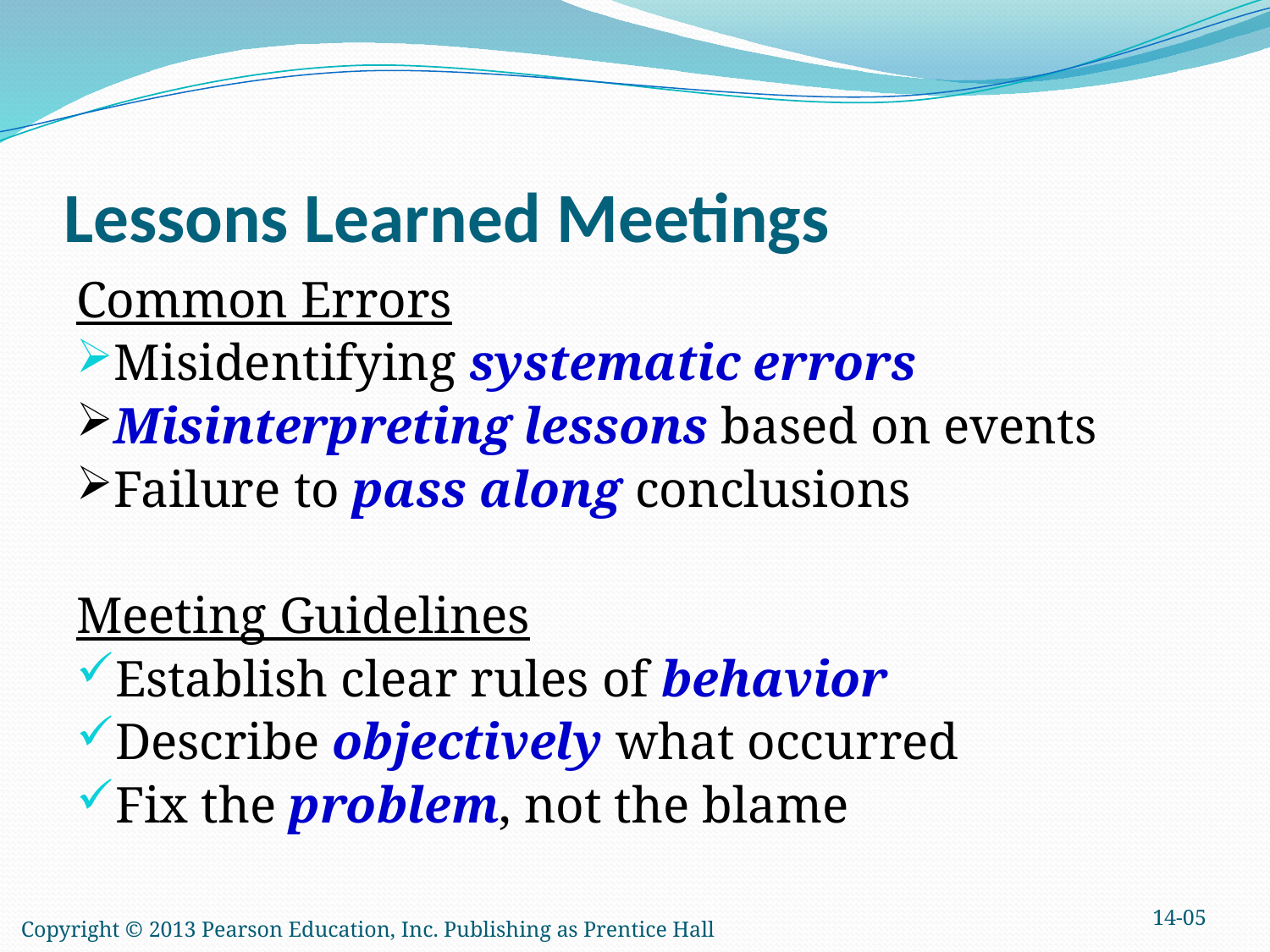

# Lessons Learned Meetings
Common Errors
Misidentifying systematic errors
Misinterpreting lessons based on events
Failure to pass along conclusions

Meeting Guidelines
Establish clear rules of behavior
Describe objectively what occurred
Fix the problem, not the blame

14-05